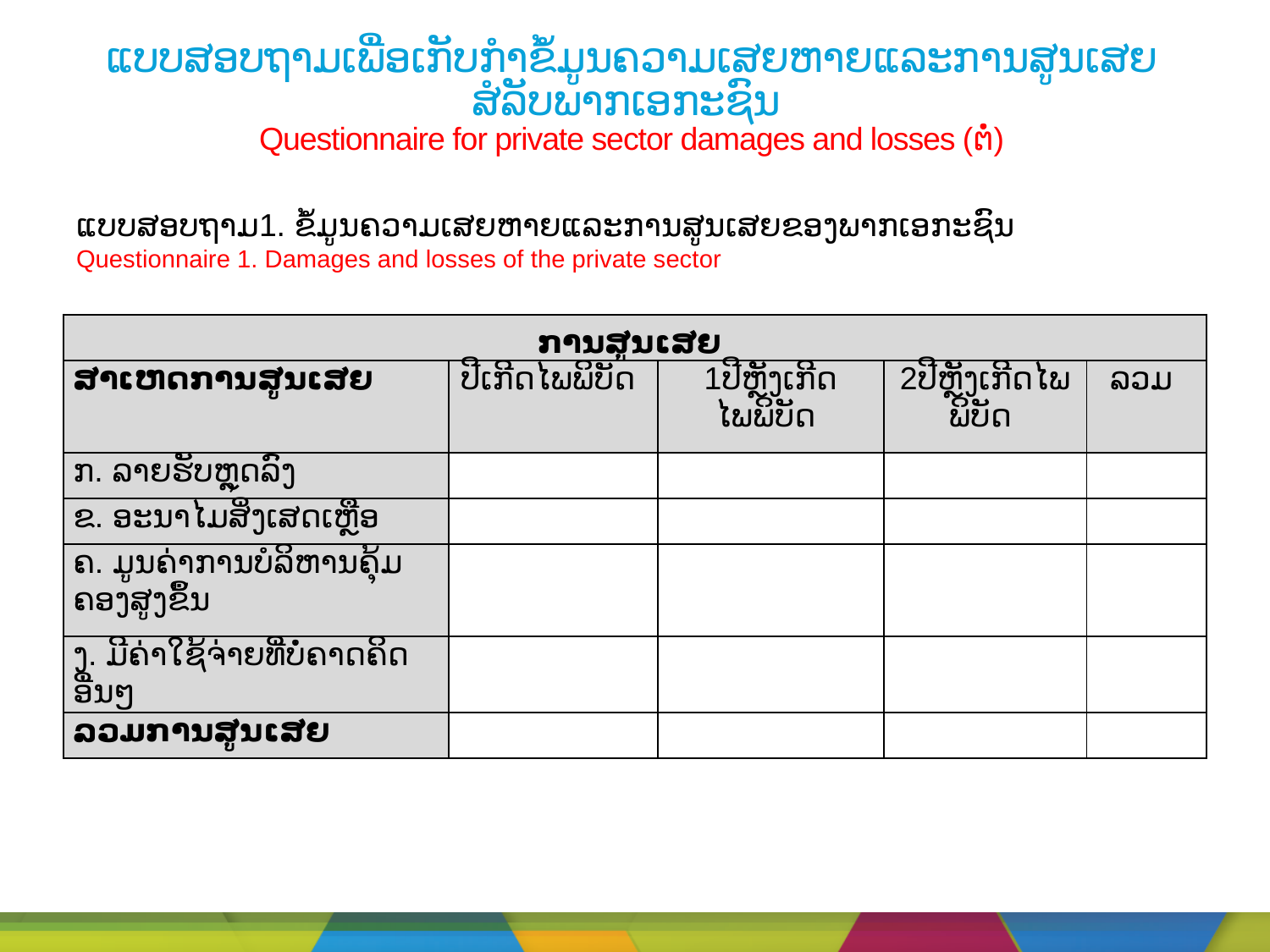

ແບບສອບຖາມເພື່ອເກັບກໍາຂໍ້ມູນຄວາມເສຍຫາຍແລະການສູນເສຍສໍລັບພາກເອກະຊົນ
Questionnaire for private sector damages and losses (ຕໍ່)
ແບບສອບຖາມ1. ຂໍ້ມູນຄວາມເສຍຫາຍແລະການສູນເສຍຂອງພາກເອກະຊົນ
Questionnaire 1. Damages and losses of the private sector
| ການສູນເສຍ |  |  |  |  |
| --- | --- | --- | --- | --- |
| ສາເຫດການສູນເສຍ | ປີ​ເກີດ​ໄພພິບັດ | 1ປີຫຼັງເກີດ​ໄພພິບັດ | 2ປີຫຼັງເກີດ​ໄພ ພິບັດ | ລວມ |
| ກ. ລາຍຮັບຫຼຸດ​ລົງ |  |  |  |  |
| ຂ. ອະນາ​ໄມສິ່ງເສດເຫຼືອ |  |  |  |  |
| ຄ. ມູນຄ່າການບໍລິຫານຄຸ້ມ​ຄອງສູງຂຶ້ນ |  |  |  |  |
| ງ. ມີຄ່າໃຊ້ຈ່າຍທີ່ບໍ່ຄາດຄິດອື່ນໆ |  |  |  |  |
| ລວມການ​ສູນ​ເສຍ |  |  |  |  |